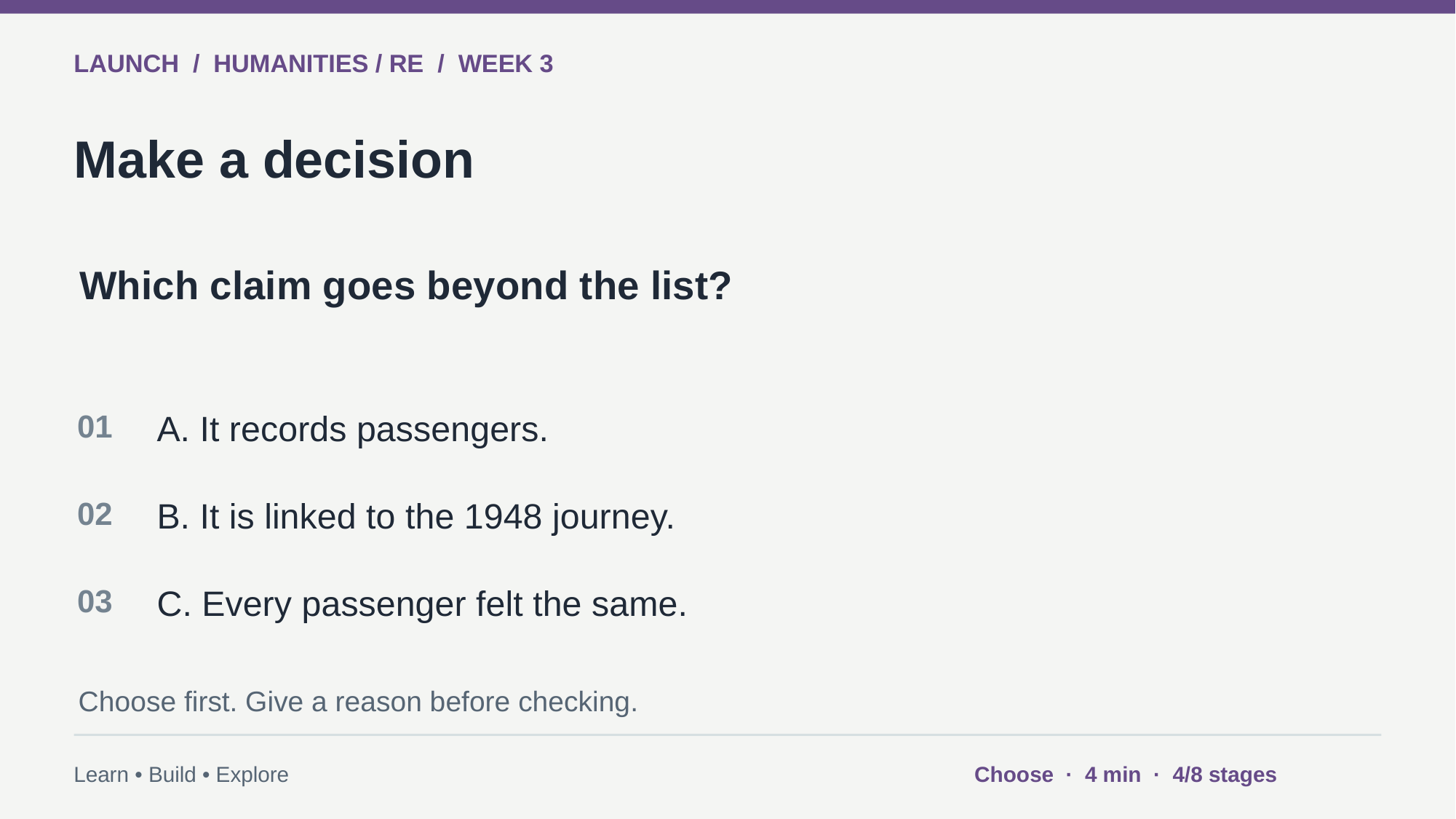

LAUNCH  /  HUMANITIES / RE  /  WEEK 3
Make a decision
Which claim goes beyond the list?
01
A. It records passengers.
02
B. It is linked to the 1948 journey.
03
C. Every passenger felt the same.
Choose first. Give a reason before checking.

Learn • Build • Explore
Choose  ·  4 min  ·  4/8 stages